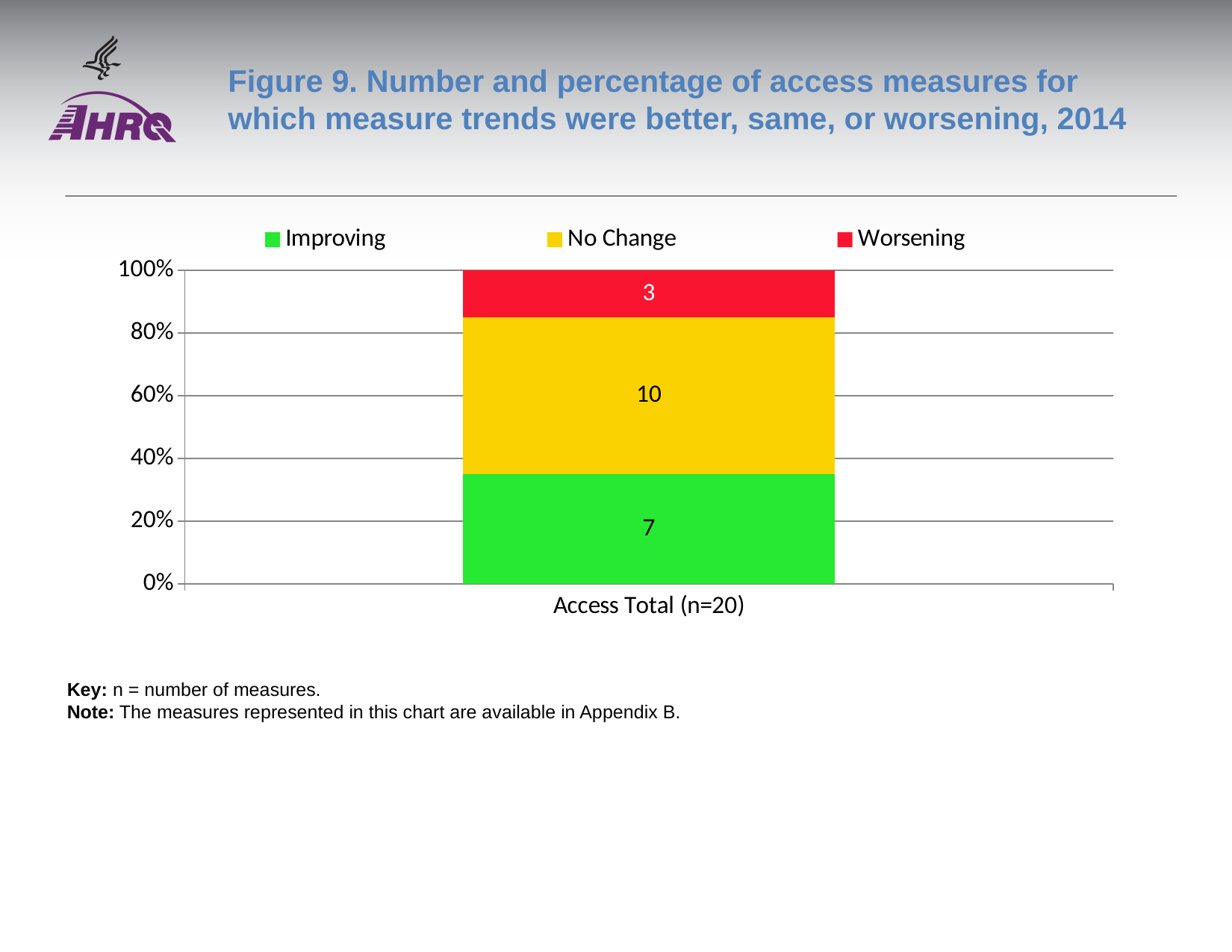

# Figure 9. Number and percentage of access measures for which measure trends were better, same, or worsening, 2014

### Chart

| Category | Improving | No Change | Worsening |
|---|---|---|---|
| Access Total (n=20) | 7.0 | 10.0 | 3.0 |
Key: n = number of measures.
Note: The measures represented in this chart are available in Appendix B.